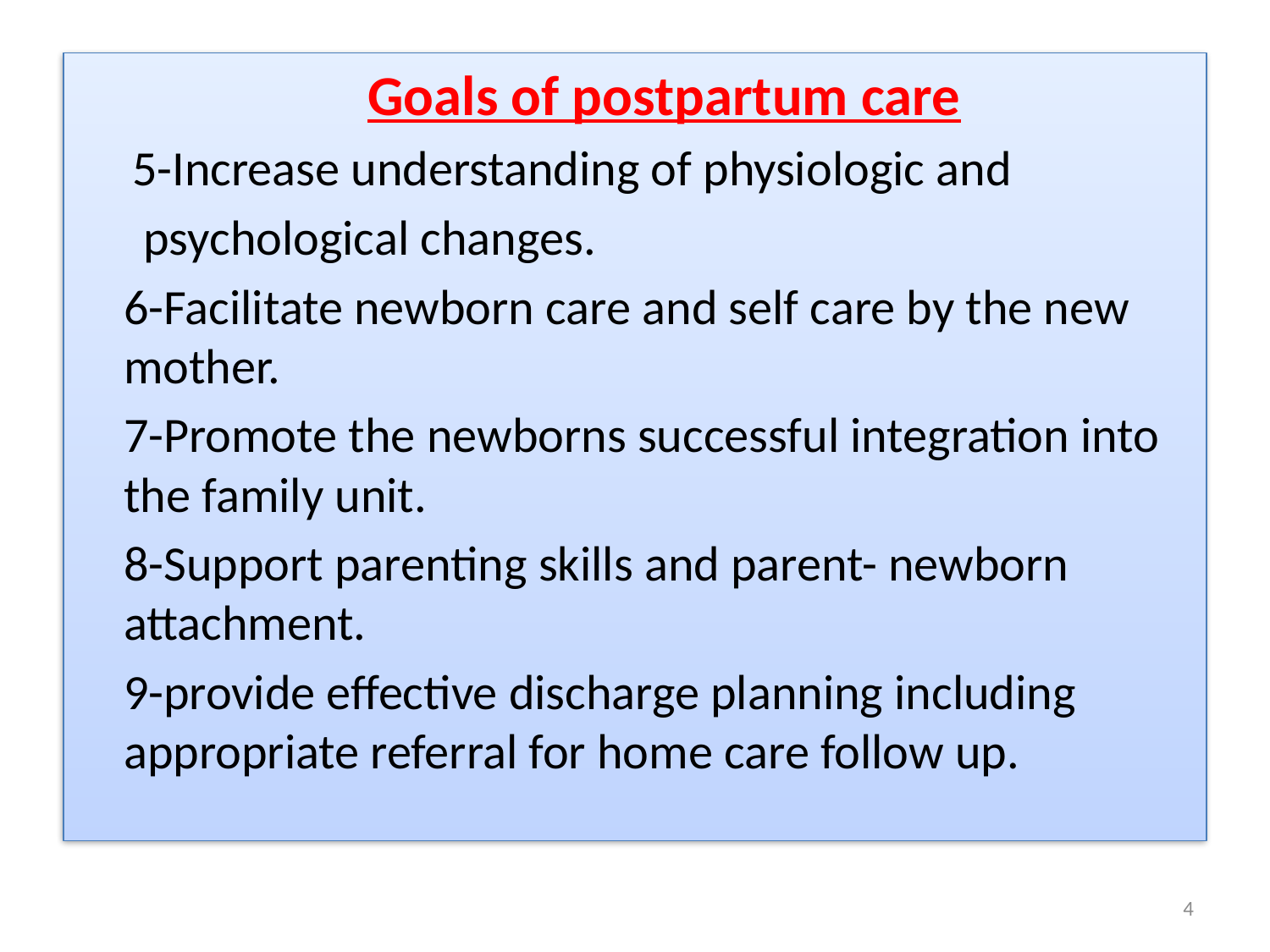

Goals of postpartum care
     5-Increase understanding of physiologic and
      psychological changes.
	6-Facilitate newborn care and self care by the new mother.
	7-Promote the newborns successful integration into the family unit.
	8-Support parenting skills and parent- newborn attachment.
	9-provide effective discharge planning including appropriate referral for home care follow up.
4